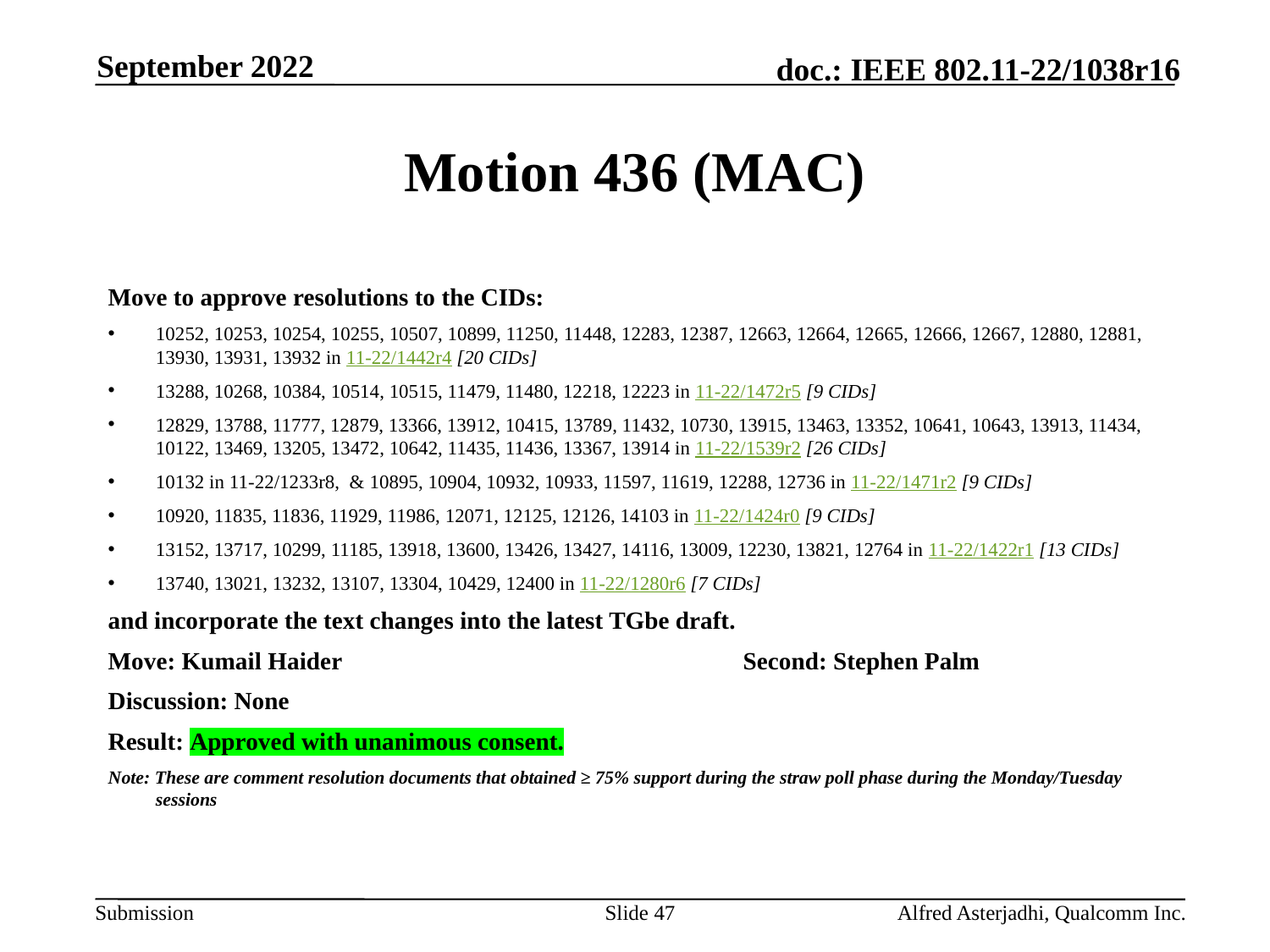

September 2022
# Motion 436 (MAC)
Move to approve resolutions to the CIDs:
10252, 10253, 10254, 10255, 10507, 10899, 11250, 11448, 12283, 12387, 12663, 12664, 12665, 12666, 12667, 12880, 12881, 13930, 13931, 13932 in 11-22/1442r4 [20 CIDs]
13288, 10268, 10384, 10514, 10515, 11479, 11480, 12218, 12223 in 11-22/1472r5 [9 CIDs]
12829, 13788, 11777, 12879, 13366, 13912, 10415, 13789, 11432, 10730, 13915, 13463, 13352, 10641, 10643, 13913, 11434, 10122, 13469, 13205, 13472, 10642, 11435, 11436, 13367, 13914 in 11-22/1539r2 [26 CIDs]
10132 in 11-22/1233r8,  & 10895, 10904, 10932, 10933, 11597, 11619, 12288, 12736 in 11-22/1471r2 [9 CIDs]
10920, 11835, 11836, 11929, 11986, 12071, 12125, 12126, 14103 in 11-22/1424r0 [9 CIDs]
13152, 13717, 10299, 11185, 13918, 13600, 13426, 13427, 14116, 13009, 12230, 13821, 12764 in 11-22/1422r1 [13 CIDs]
13740, 13021, 13232, 13107, 13304, 10429, 12400 in 11-22/1280r6 [7 CIDs]
and incorporate the text changes into the latest TGbe draft.
Move: Kumail Haider				Second: Stephen Palm
Discussion: None
Result: Approved with unanimous consent.
Note: These are comment resolution documents that obtained ≥ 75% support during the straw poll phase during the Monday/Tuesday sessions

Slide 47
Alfred Asterjadhi, Qualcomm Inc.